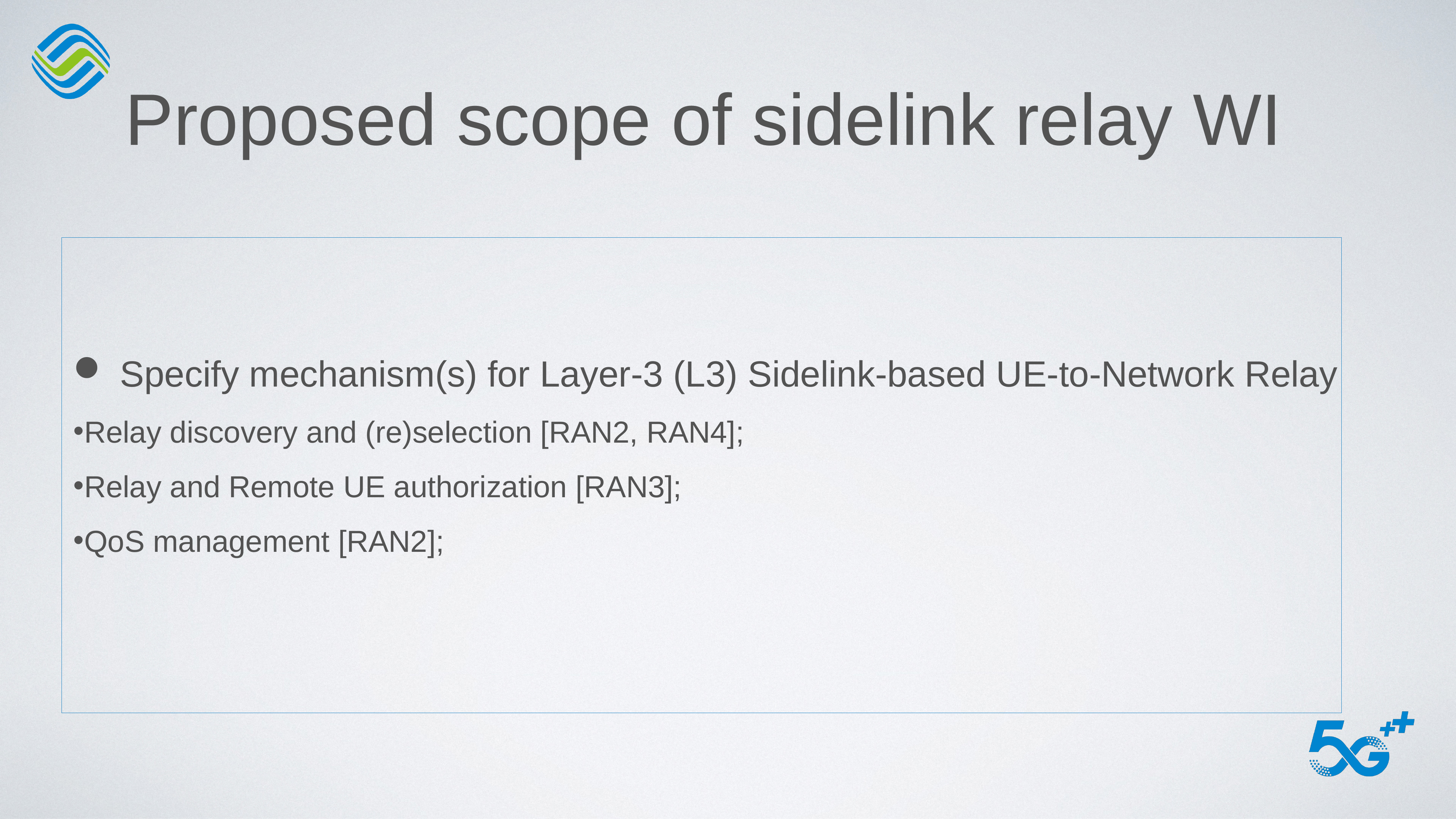

# Proposed scope of sidelink relay WI
 Specify mechanism(s) for Layer-3 (L3) Sidelink-based UE-to-Network Relay
Relay discovery and (re)selection [RAN2, RAN4];
Relay and Remote UE authorization [RAN3];
QoS management [RAN2];